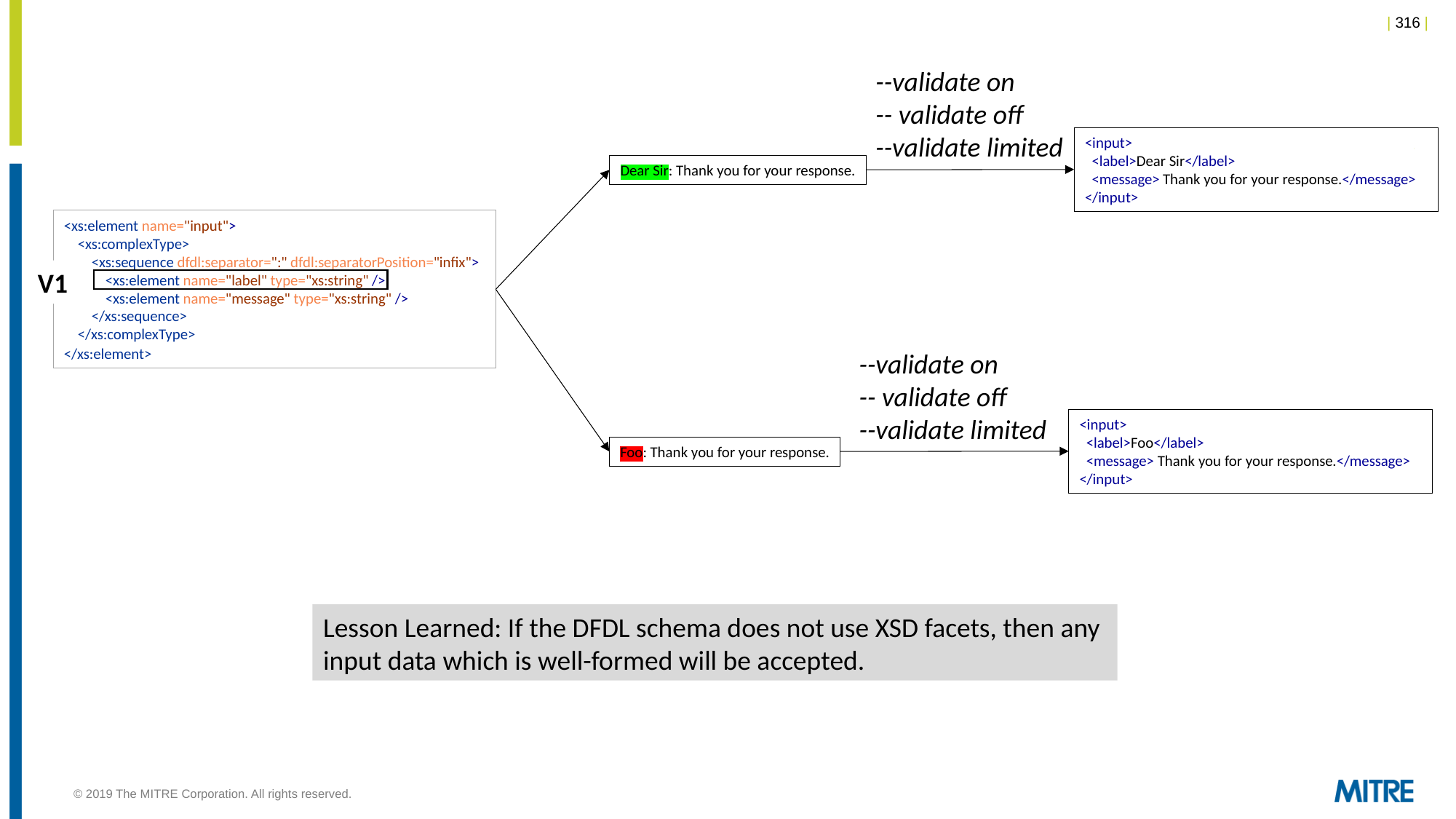

--validate on
-- validate off
--validate limited
<input>
  <label>Dear Sir</label>
  <message> Thank you for your response.</message>
</input>
Dear Sir: Thank you for your response.
<xs:element name="input">
    <xs:complexType>
        <xs:sequence dfdl:separator=":" dfdl:separatorPosition="infix">
            <xs:element name="label" type="xs:string" />
            <xs:element name="message" type="xs:string" />
        </xs:sequence>
    </xs:complexType>
</xs:element>
V1

--validate on
-- validate off
--validate limited
<input>
  <label>Foo</label>
  <message> Thank you for your response.</message>
</input>
Foo: Thank you for your response.
Lesson Learned: If the DFDL schema does not use XSD facets, then any input data which is well-formed will be accepted.
© 2019 The MITRE Corporation. All rights reserved.